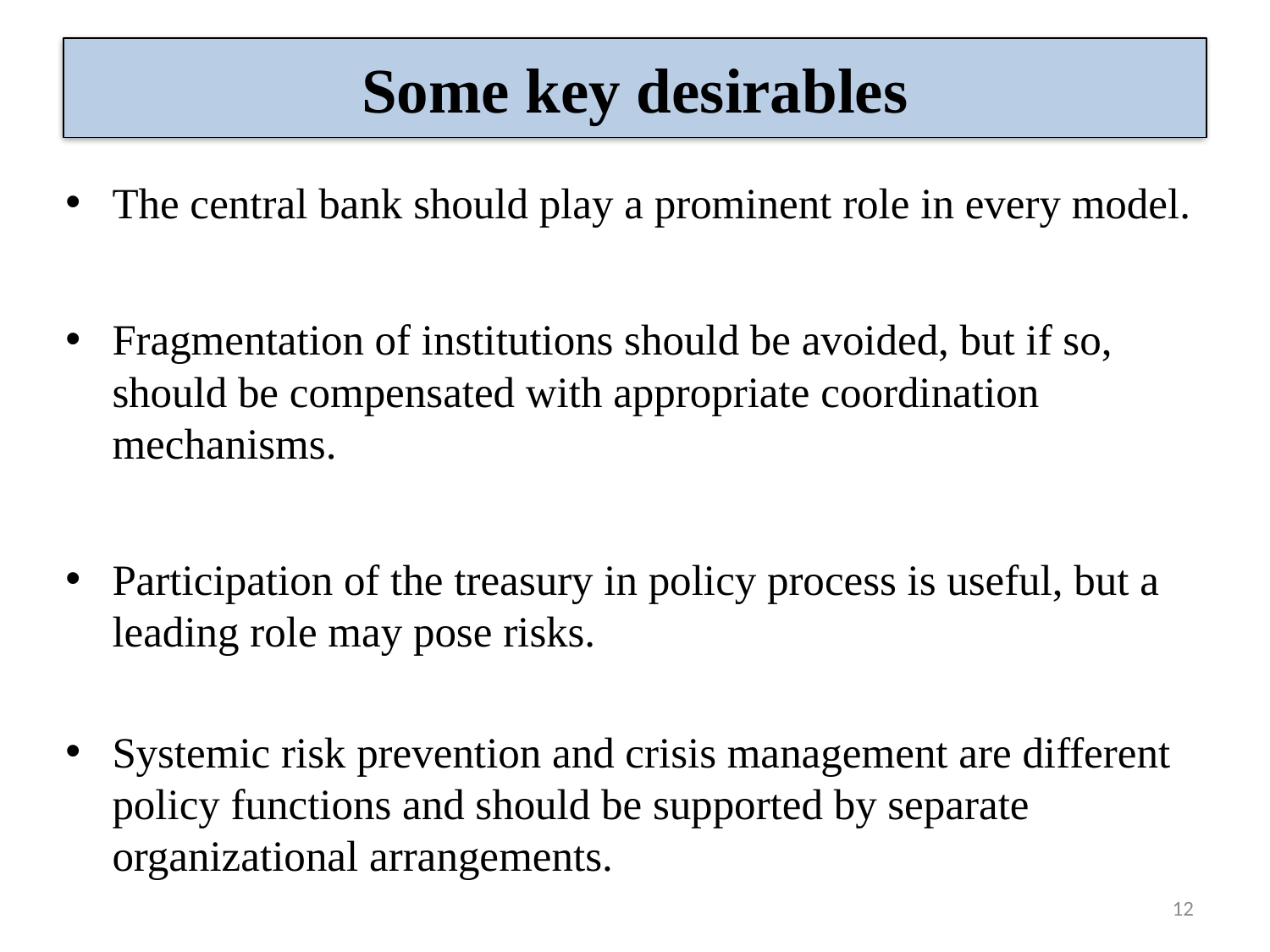

# Some key desirables
The central bank should play a prominent role in every model.

Fragmentation of institutions should be avoided, but if so, should be compensated with appropriate coordination mechanisms.

Participation of the treasury in policy process is useful, but a leading role may pose risks.

Systemic risk prevention and crisis management are different policy functions and should be supported by separate organizational arrangements.

12